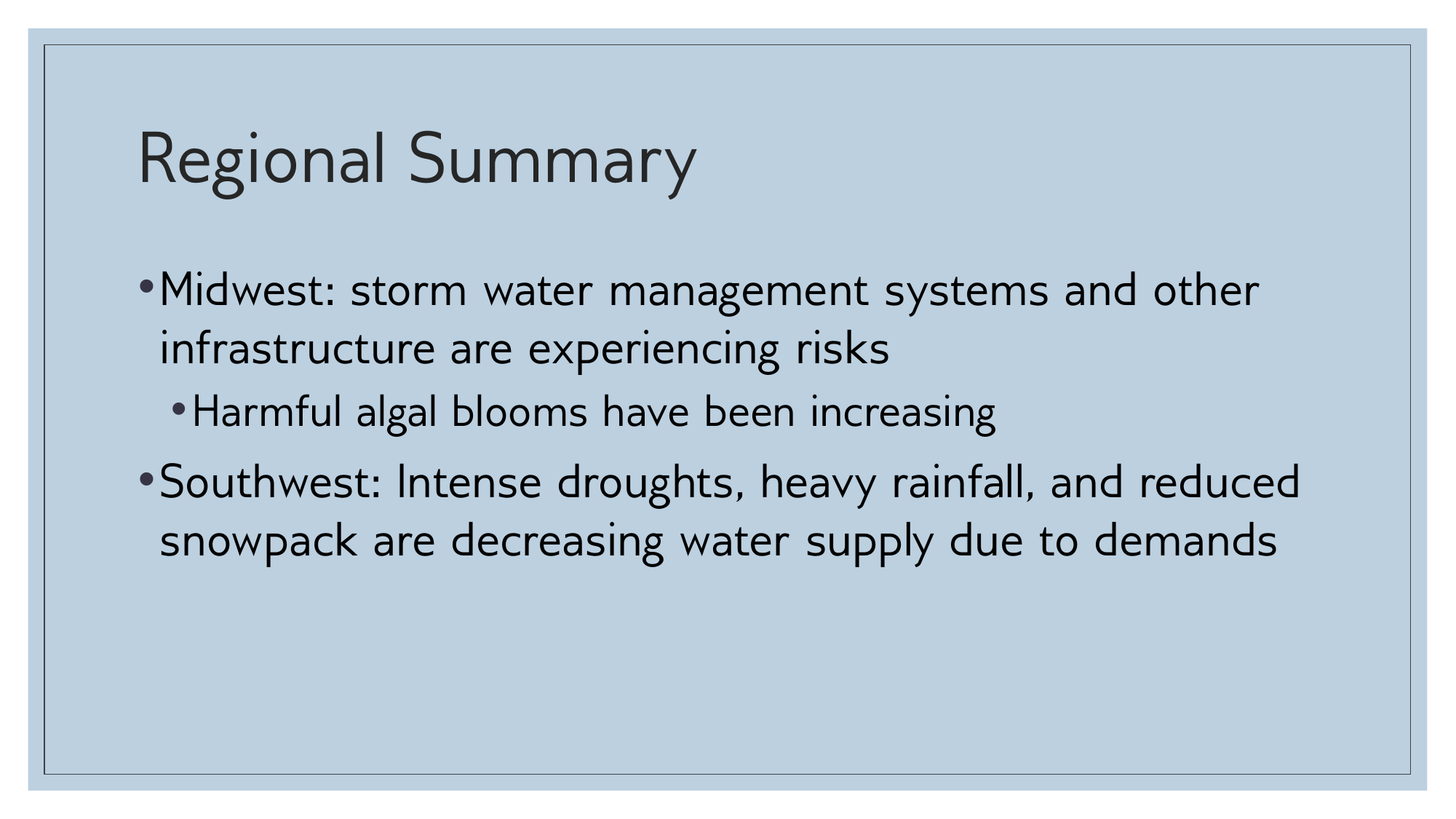

# Regional Summary
Midwest: storm water management systems and other infrastructure are experiencing risks
Harmful algal blooms have been increasing
Southwest: Intense droughts, heavy rainfall, and reduced snowpack are decreasing water supply due to demands